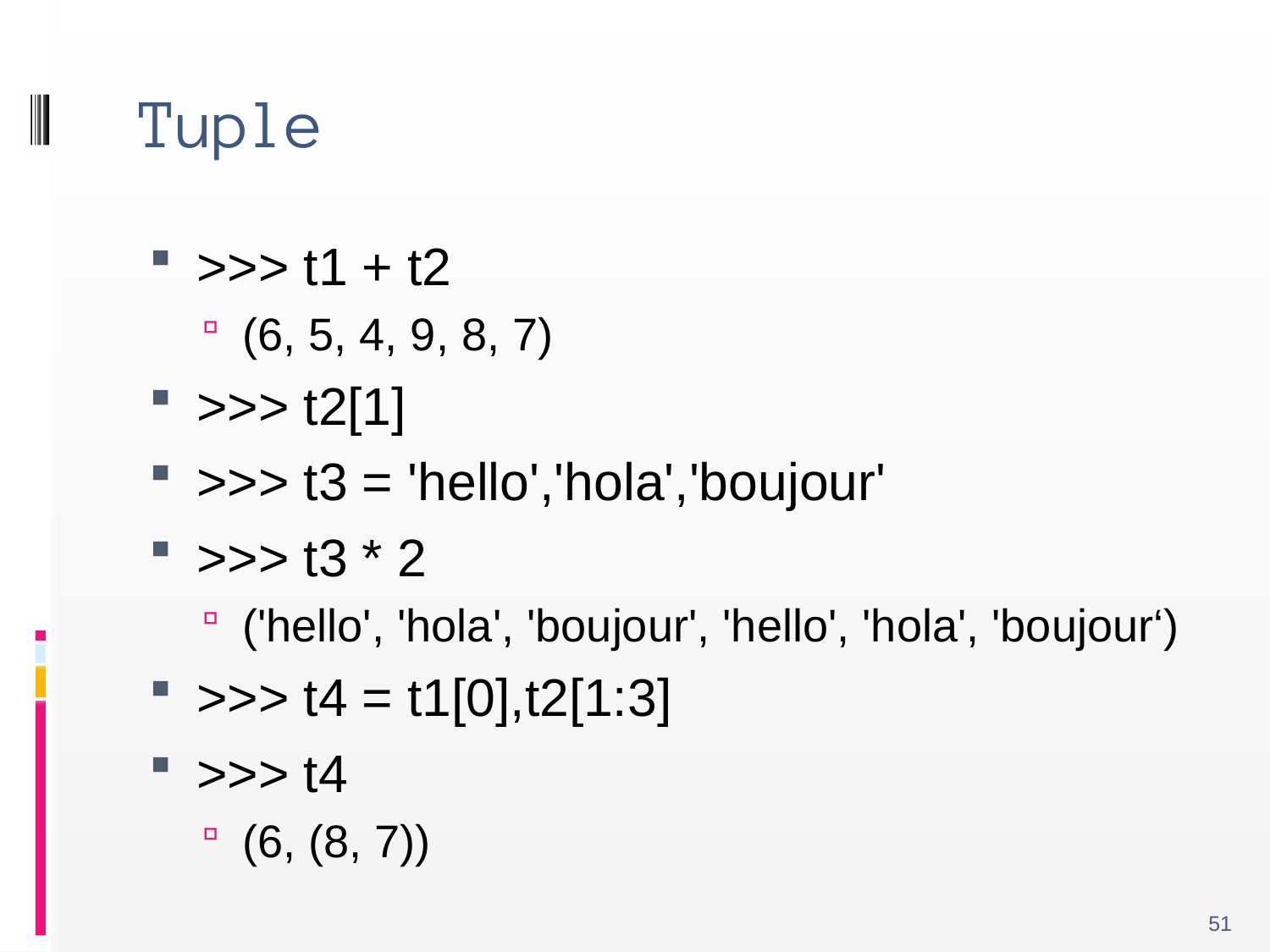

# Tuple
>>> t1 + t2
(6, 5, 4, 9, 8, 7)
>>> t2[1]
>>> t3 = 'hello','hola','boujour'
>>> t3 * 2
('hello', 'hola', 'boujour', 'hello', 'hola', 'boujour‘)
>>> t4 = t1[0],t2[1:3]
>>> t4
(6, (8, 7))
51